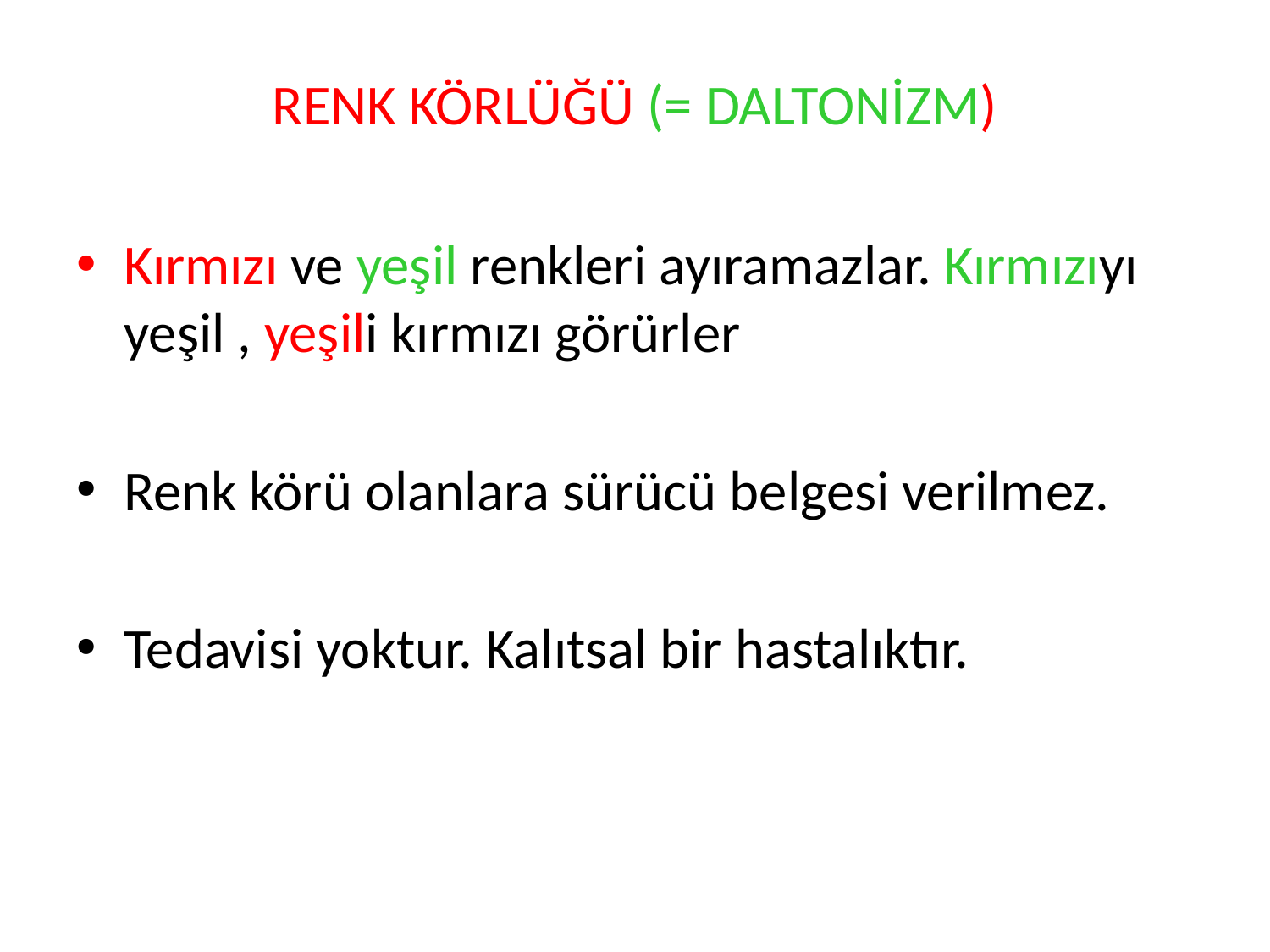

# RENK KÖRLÜĞÜ (= DALTONİZM)
Kırmızı ve yeşil renkleri ayıramazlar. Kırmızıyı yeşil , yeşili kırmızı görürler

Renk körü olanlara sürücü belgesi verilmez.

Tedavisi yoktur. Kalıtsal bir hastalıktır.